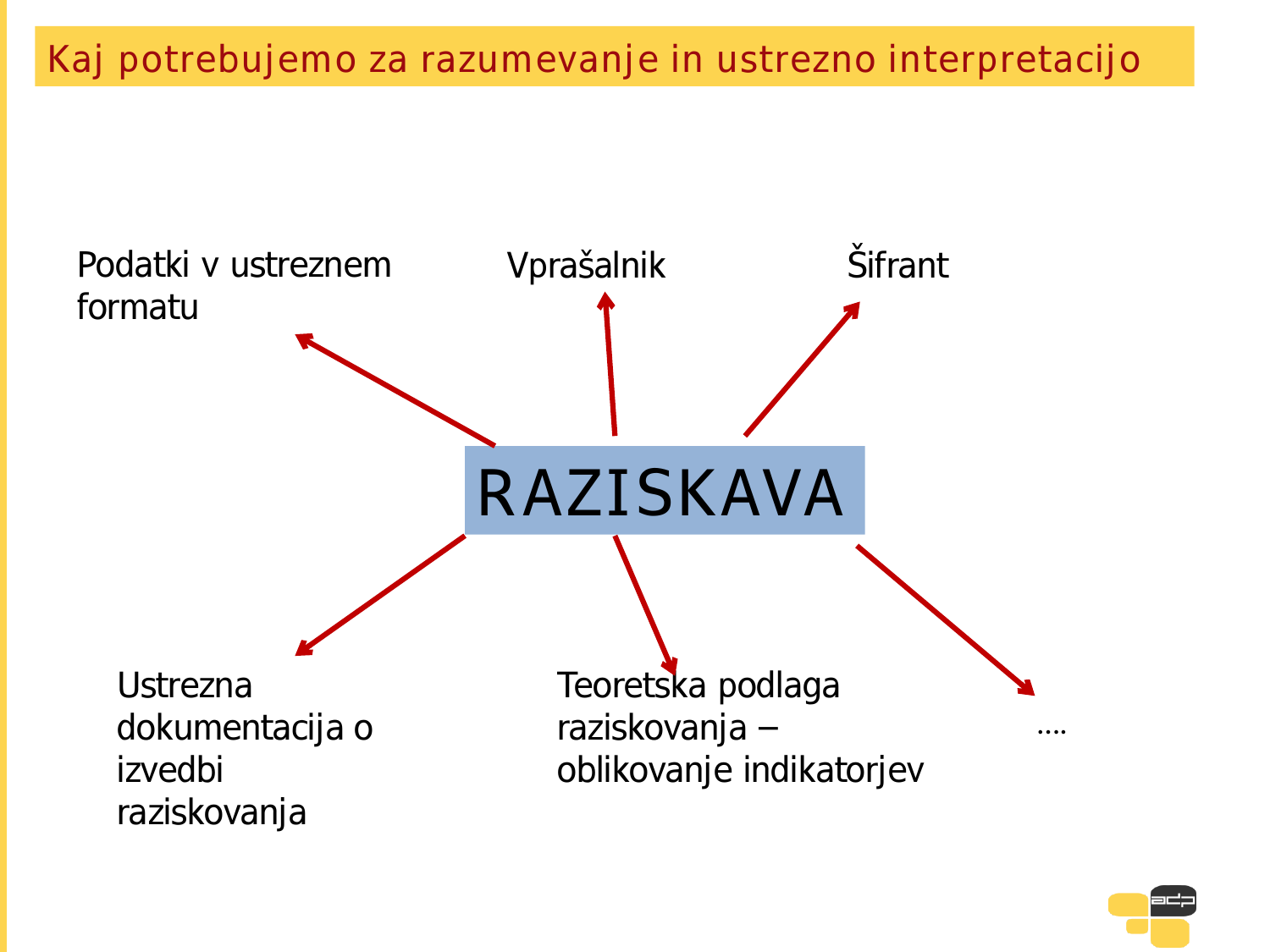

# Kaj potrebujemo za razumevanje in ustrezno interpretacijo
Podatki v ustreznem formatu
Vprašalnik
Šifrant
RAZISKAVA
Ustrezna dokumentacija o izvedbi raziskovanja
Teoretska podlaga raziskovanja – oblikovanje indikatorjev
….